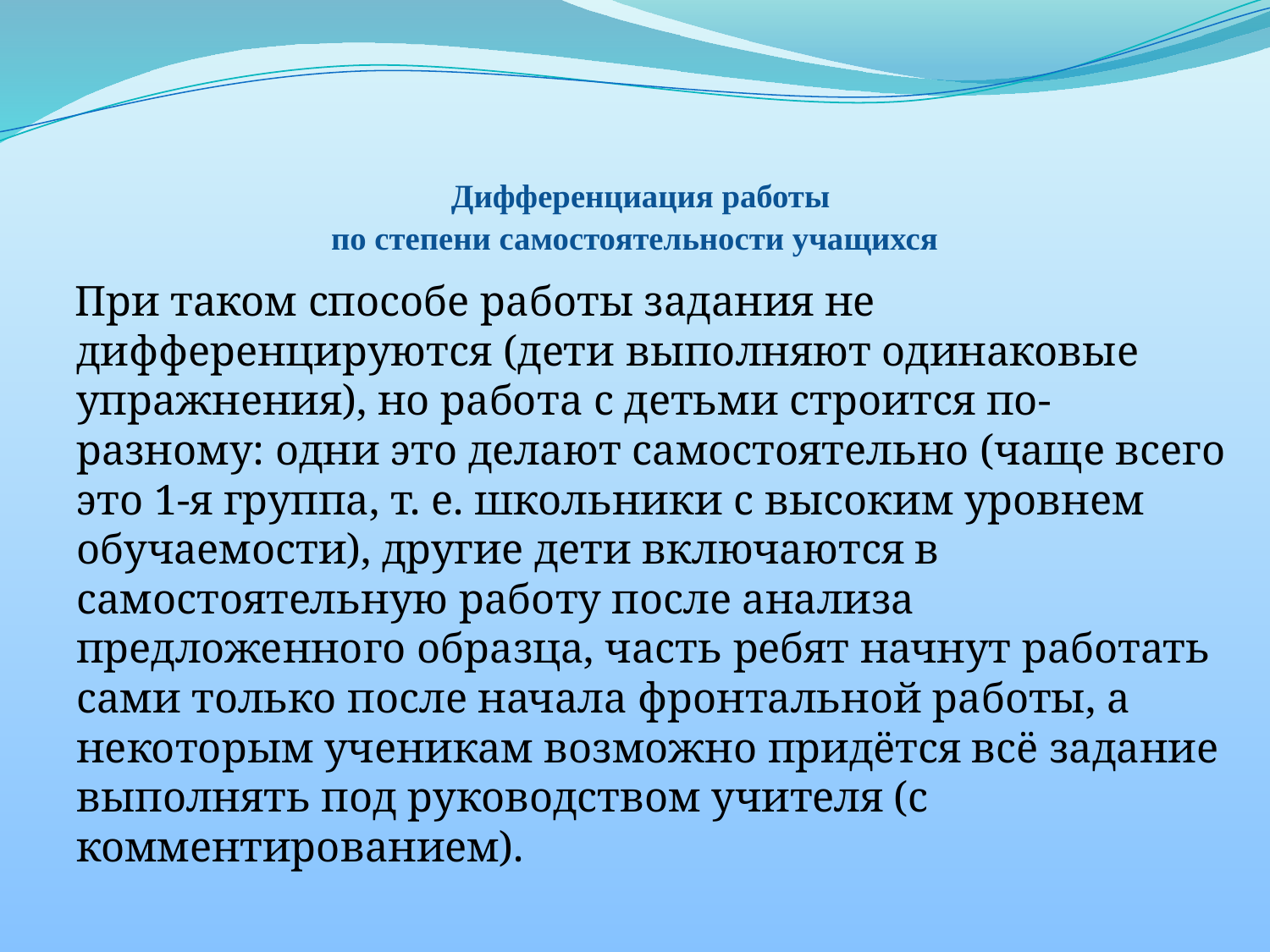

# Дифференциация работы по степени самостоятельности учащихся
   При таком способе работы задания не дифференцируются (дети выполняют одинаковые упражнения), но работа с детьми строится по-разному: одни это делают самостоятельно (чаще всего это 1-я группа, т. е. школьники с высоким уровнем обучаемости), другие дети включаются в самостоятельную работу после анализа предложенного образца, часть ребят начнут работать сами только после начала фронтальной работы, а некоторым ученикам возможно придётся всё задание выполнять под руководством учителя (с комментированием).